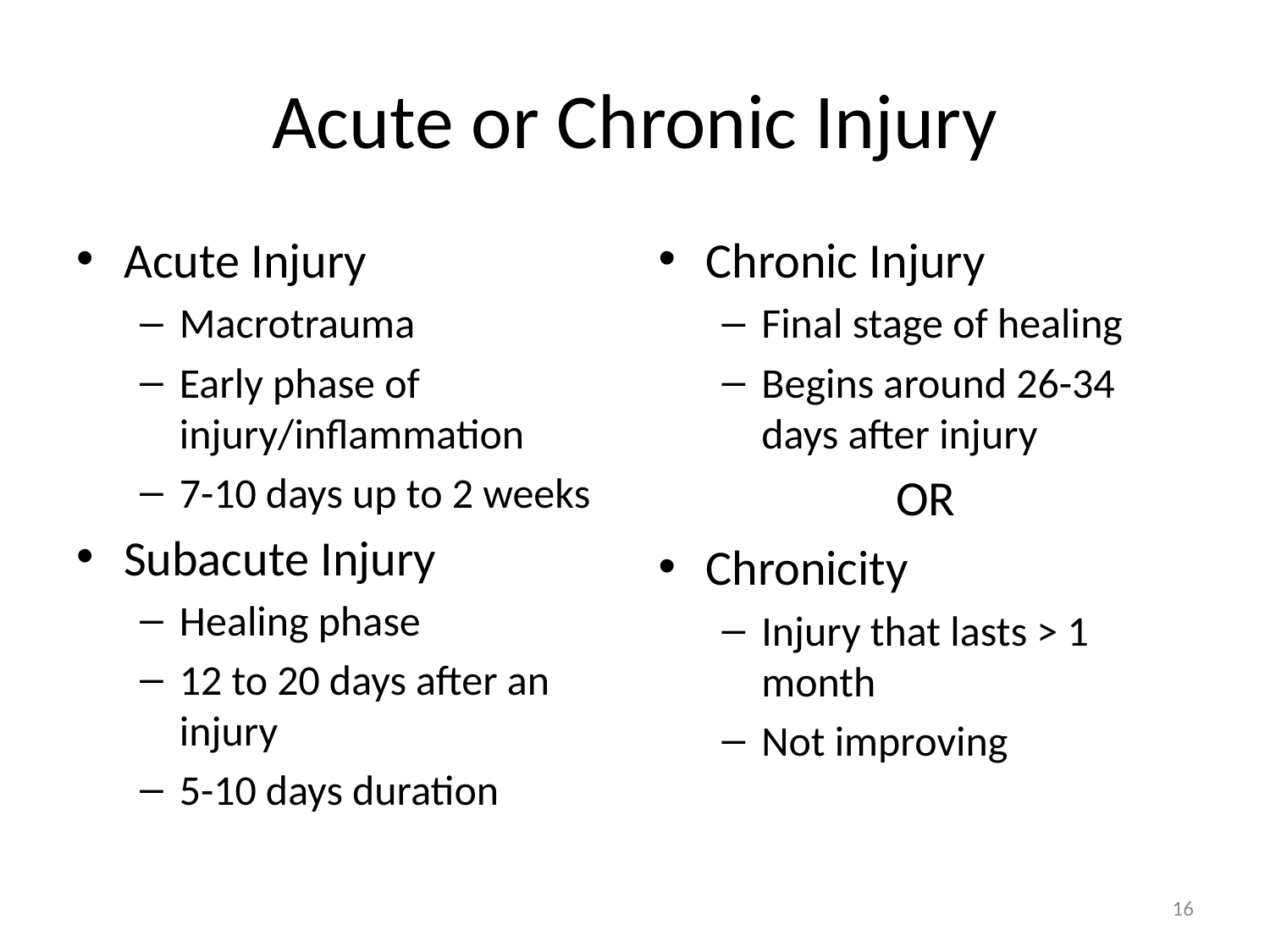

# Acute or Chronic Injury
Acute Injury
Macrotrauma
Early phase of injury/inflammation
7-10 days up to 2 weeks
Subacute Injury
Healing phase
12 to 20 days after an injury
5-10 days duration

Chronic Injury
Final stage of healing
Begins around 26-34 days after injury
OR
Chronicity
Injury that lasts > 1 month
Not improving
16